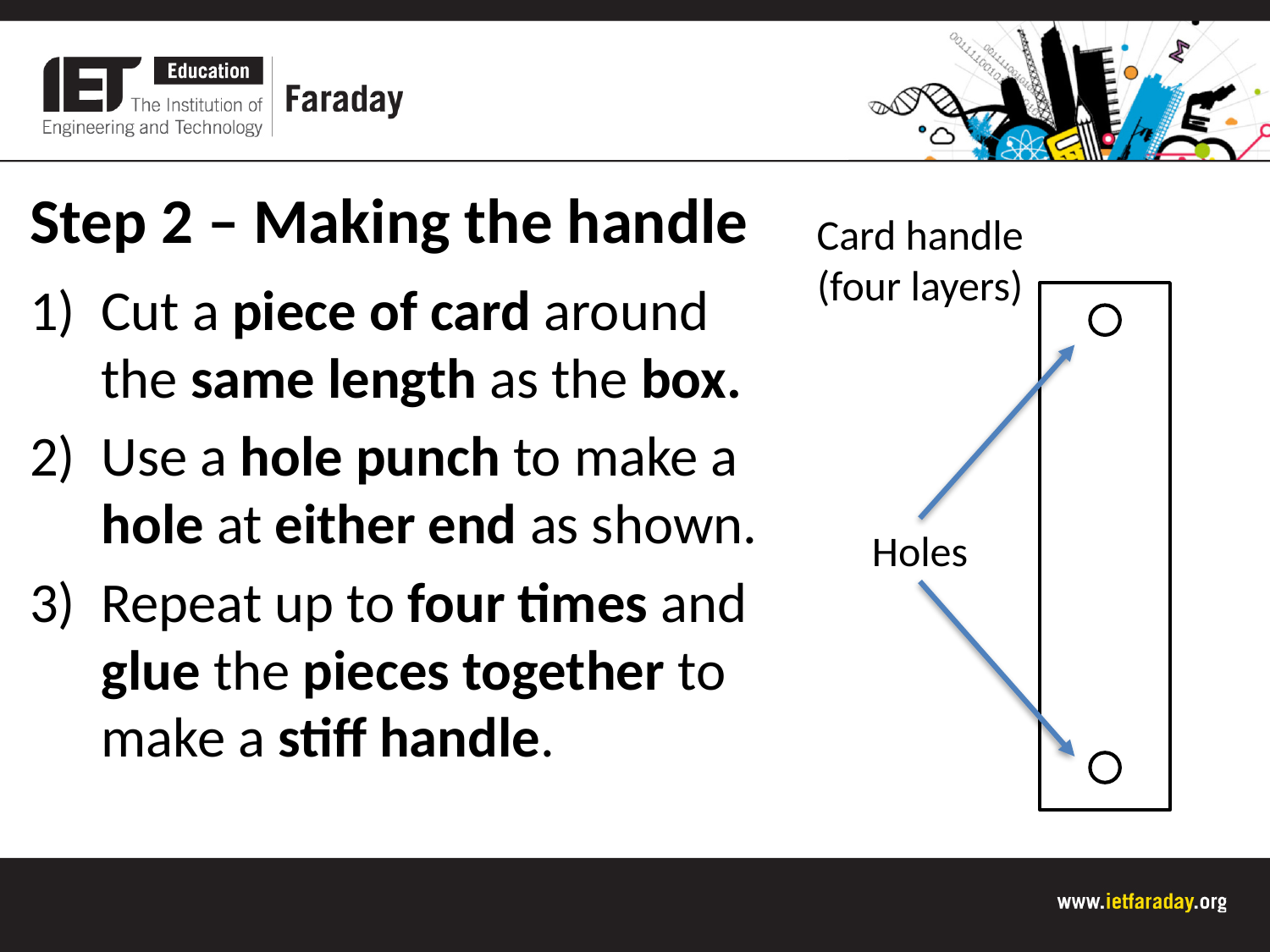

Step 2 – Making the handle
Card handle (four layers)
Cut a piece of card around the same length as the box.
Use a hole punch to make a hole at either end as shown.
Repeat up to four times and glue the pieces together to make a stiff handle.

Holes